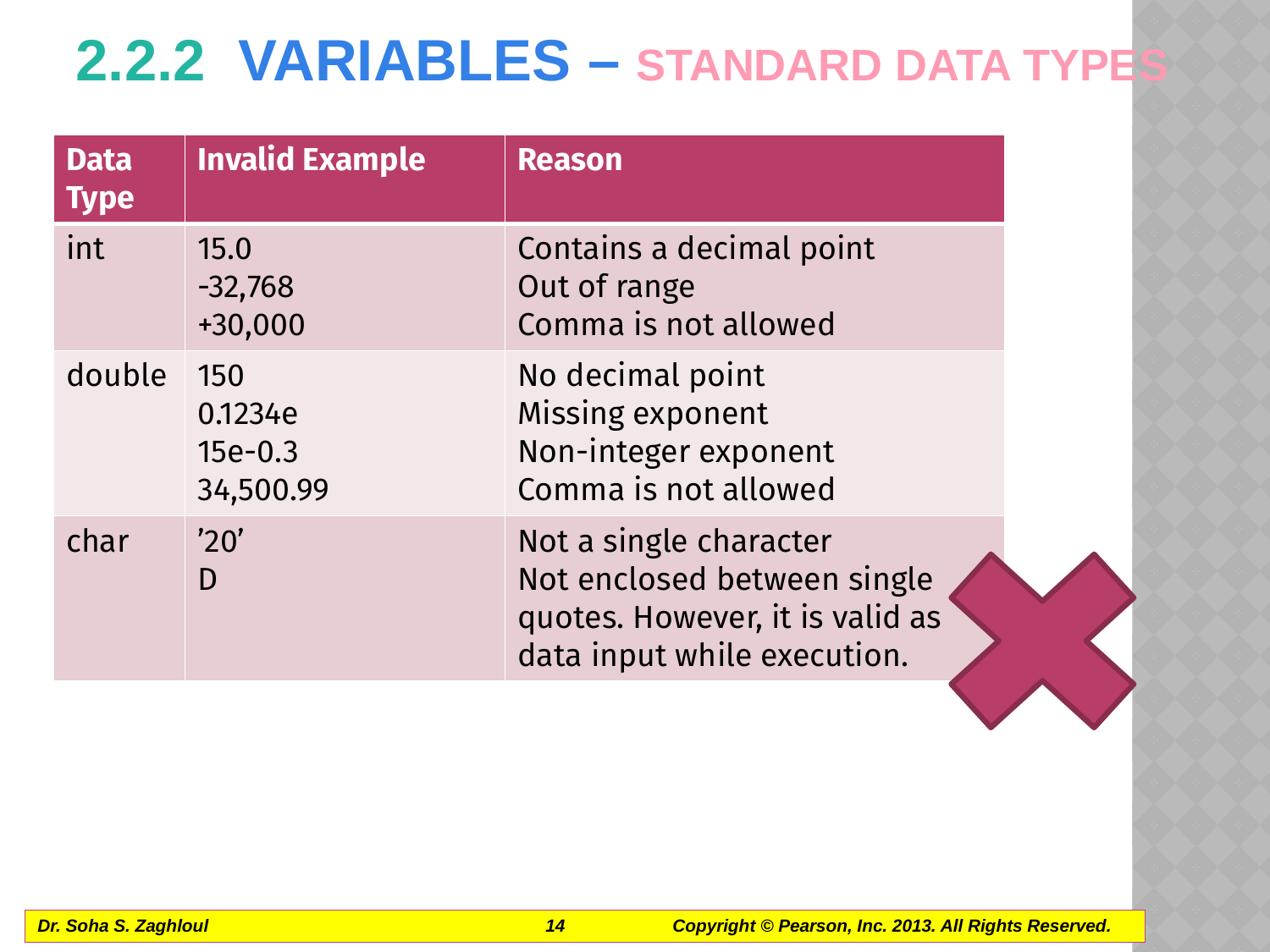

2.2.2  variables – Standard Data Types
| Data Type | Invalid Example | Reason |
| --- | --- | --- |
| int | 15.0 -32,768 +30,000 | Contains a decimal point Out of range Comma is not allowed |
| double | 150 0.1234e 15e-0.3 34,500.99 | No decimal point Missing exponent Non-integer exponent Comma is not allowed |
| char | ’20’ D | Not a single character Not enclosed between single quotes. However, it is valid as data input while execution. |

Dr. Soha S. Zaghloul			14	Copyright © Pearson, Inc. 2013. All Rights Reserved.